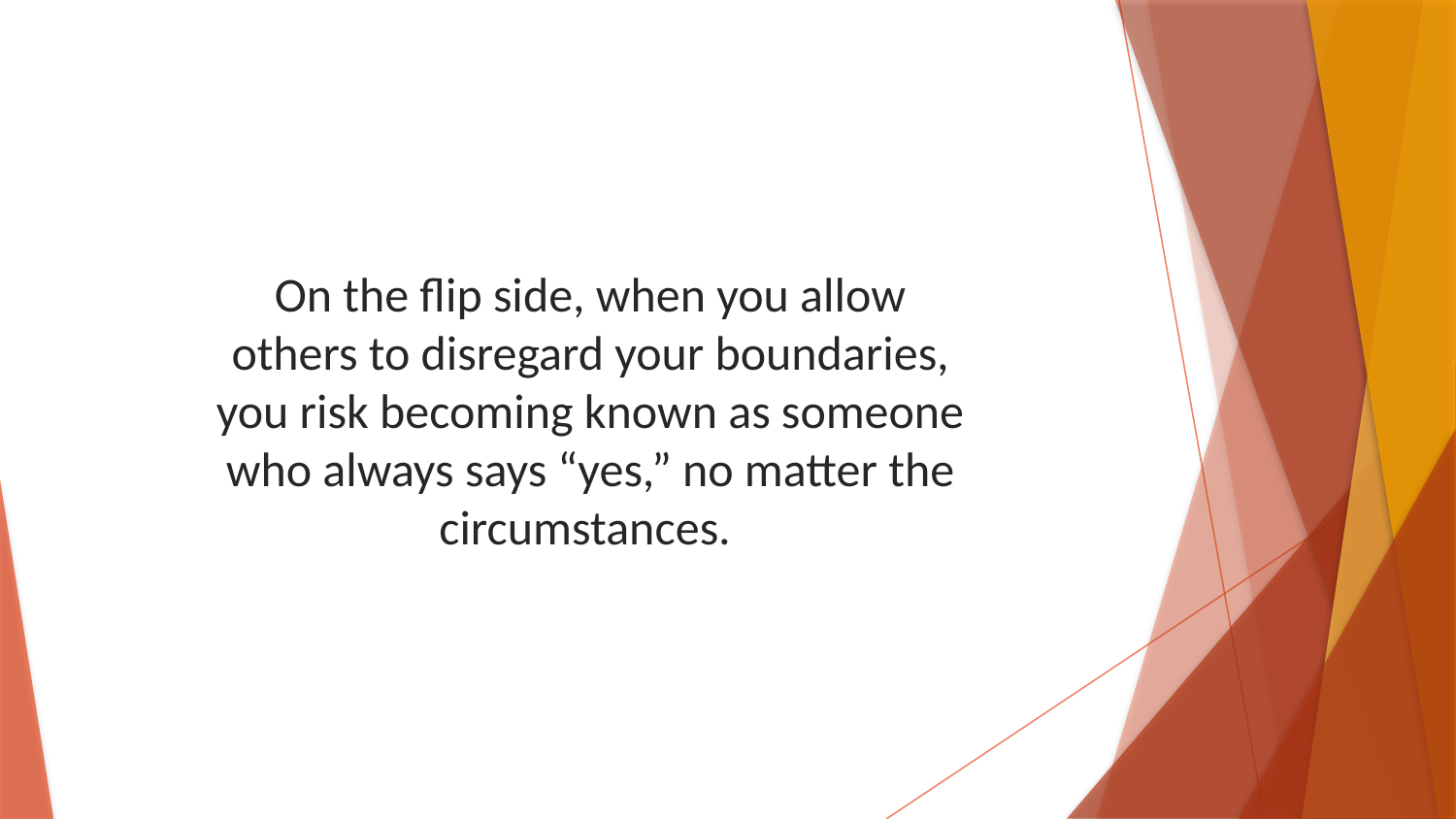

On the flip side, when you allow others to disregard your boundaries, you risk becoming known as someone who always says “yes,” no matter the circumstances.